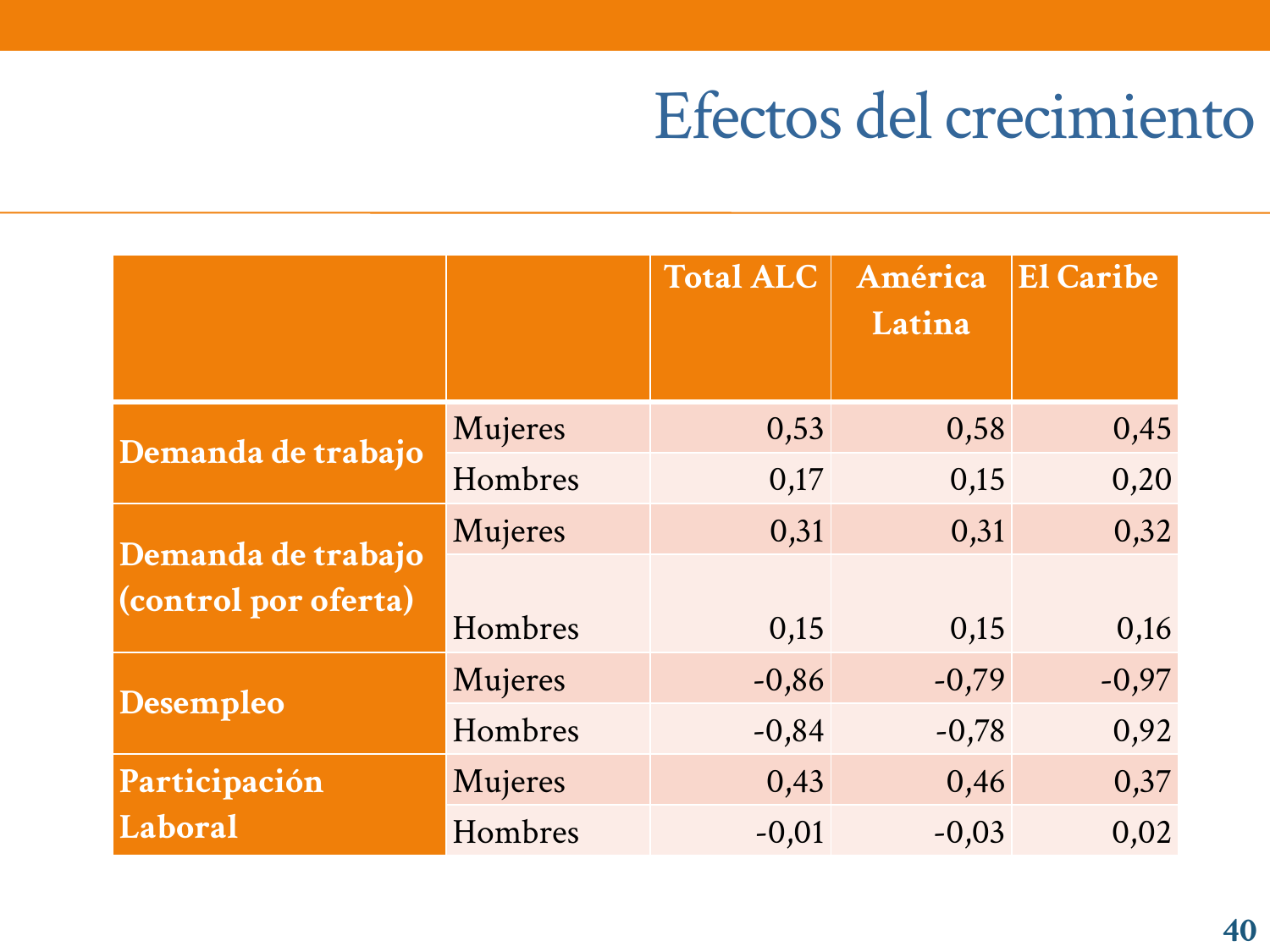

# Efectos del crecimiento
|  |  | Total ALC | América Latina | El Caribe |
| --- | --- | --- | --- | --- |
| Demanda de trabajo | Mujeres | 0,53 | 0,58 | 0,45 |
|  | Hombres | 0,17 | 0,15 | 0,20 |
| Demanda de trabajo (control por oferta) | Mujeres | 0,31 | 0,31 | 0,32 |
|  | Hombres | 0,15 | 0,15 | 0,16 |
| Desempleo | Mujeres | -0,86 | -0,79 | -0,97 |
|  | Hombres | -0,84 | -0,78 | 0,92 |
| Participación Laboral | Mujeres | 0,43 | 0,46 | 0,37 |
|  | Hombres | -0,01 | -0,03 | 0,02 |
40